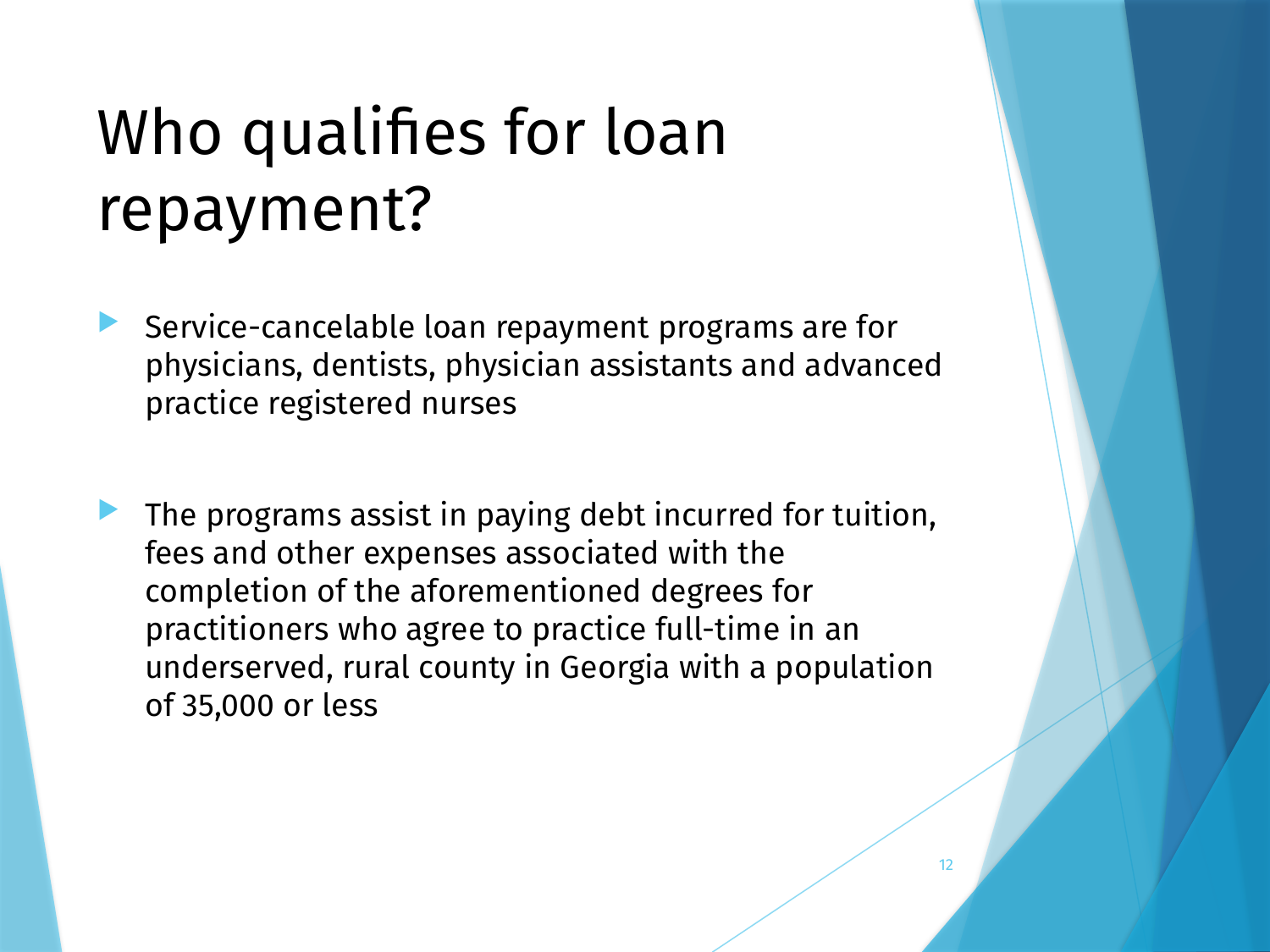

# Who qualifies for loan repayment?
Service-cancelable loan repayment programs are for physicians, dentists, physician assistants and advanced practice registered nurses

The programs assist in paying debt incurred for tuition, fees and other expenses associated with the completion of the aforementioned degrees for practitioners who agree to practice full-time in an underserved, rural county in Georgia with a population of 35,000 or less
12